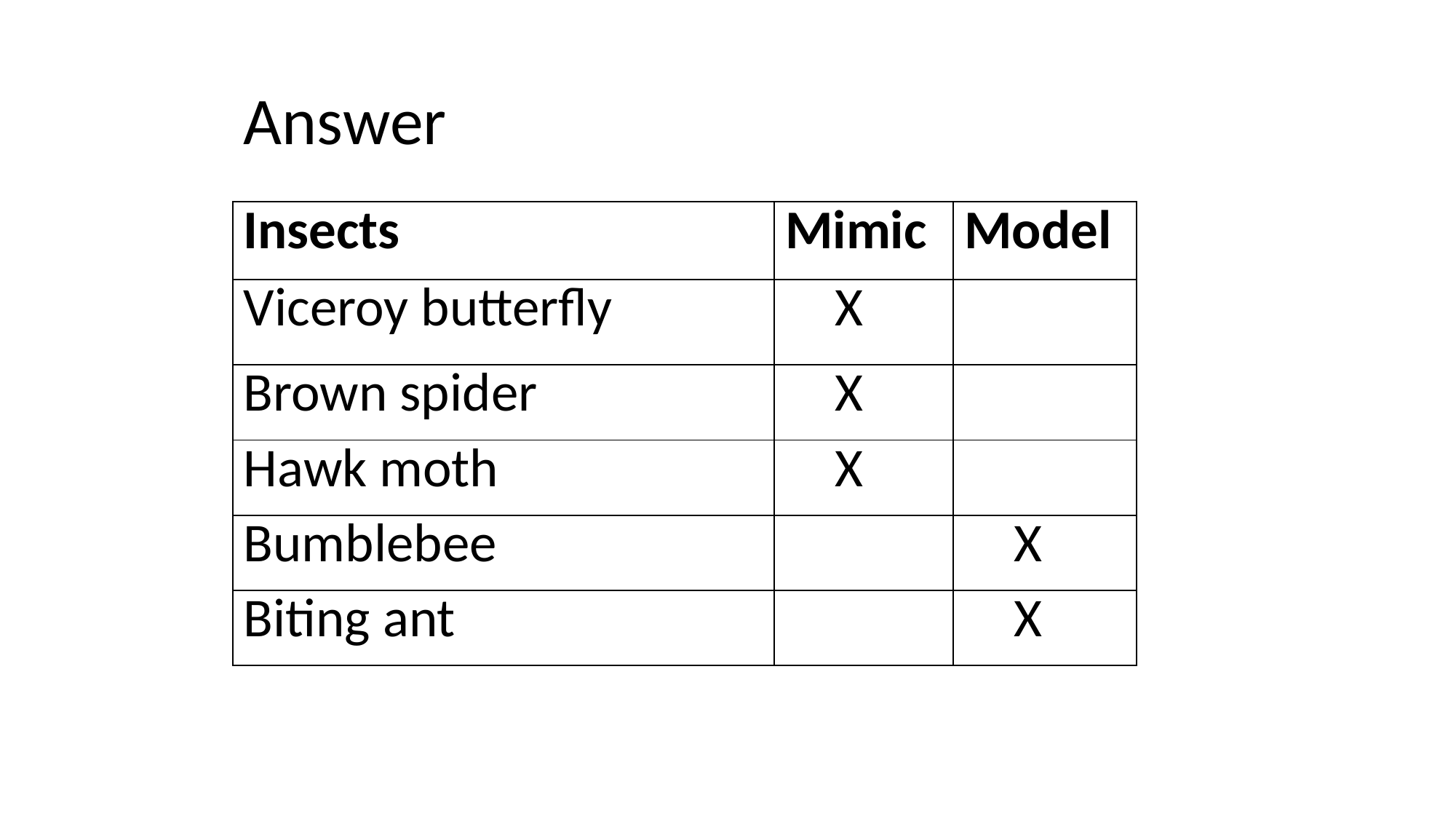

# Answer
| Insects | Mimic | Model |
| --- | --- | --- |
| Viceroy butterfly | X |  |
| Brown spider | X |  |
| Hawk moth | X |  |
| Bumblebee |  | X |
| Biting ant |  | X |